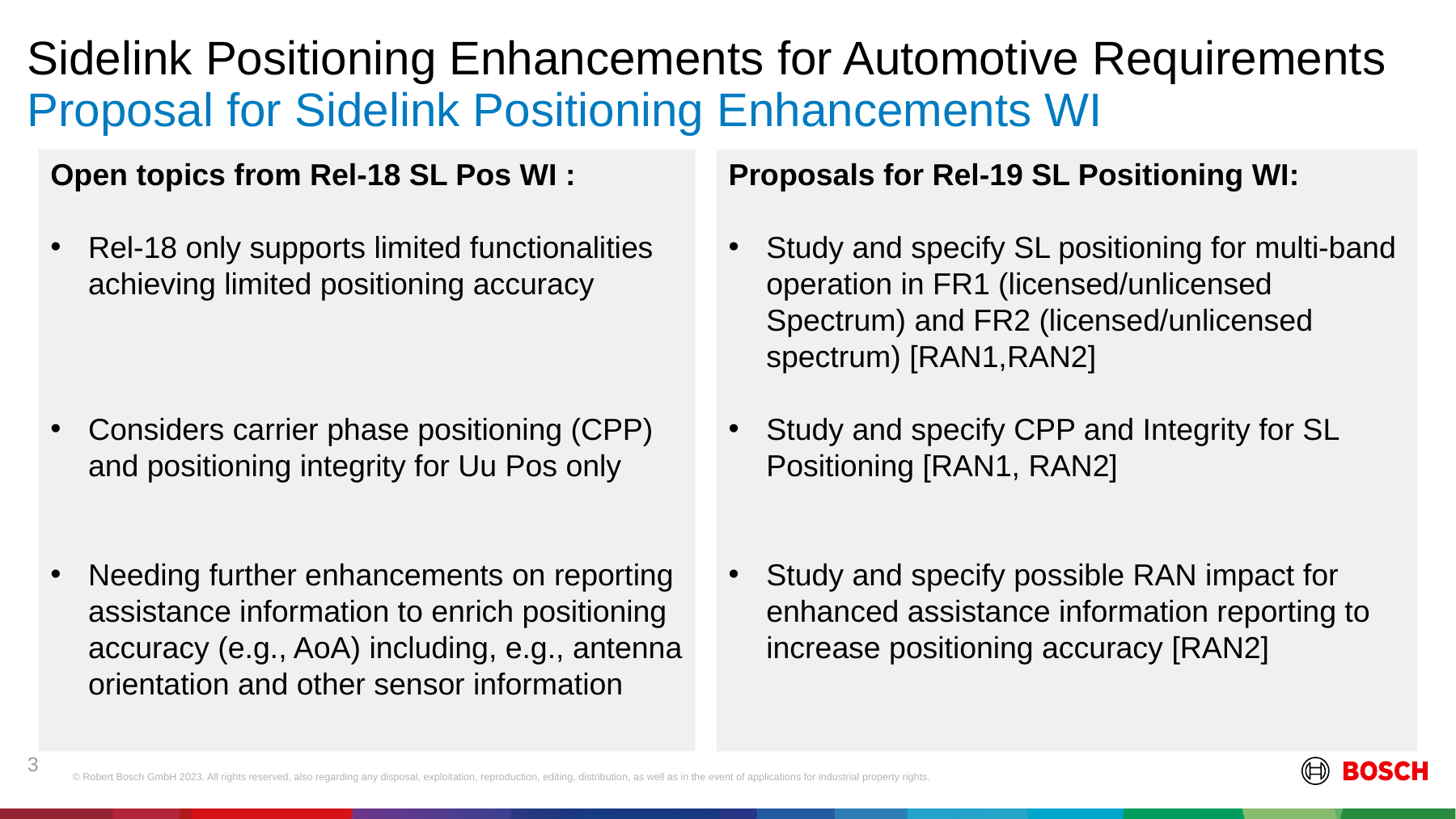

Sidelink Positioning Enhancements for Automotive Requirements
# Proposal for Sidelink Positioning Enhancements WI
Open topics from Rel-18 SL Pos WI :

Rel-18 only supports limited functionalities achieving limited positioning accuracy

Considers carrier phase positioning (CPP) and positioning integrity for Uu Pos only

Needing further enhancements on reporting assistance information to enrich positioning accuracy (e.g., AoA) including, e.g., antenna orientation and other sensor information

Proposals for Rel-19 SL Positioning WI:

Study and specify SL positioning for multi-band operation in FR1 (licensed/unlicensed Spectrum) and FR2 (licensed/unlicensed spectrum) [RAN1,RAN2]

Study and specify CPP and Integrity for SL Positioning [RAN1, RAN2]

Study and specify possible RAN impact for enhanced assistance information reporting to increase positioning accuracy [RAN2]

3